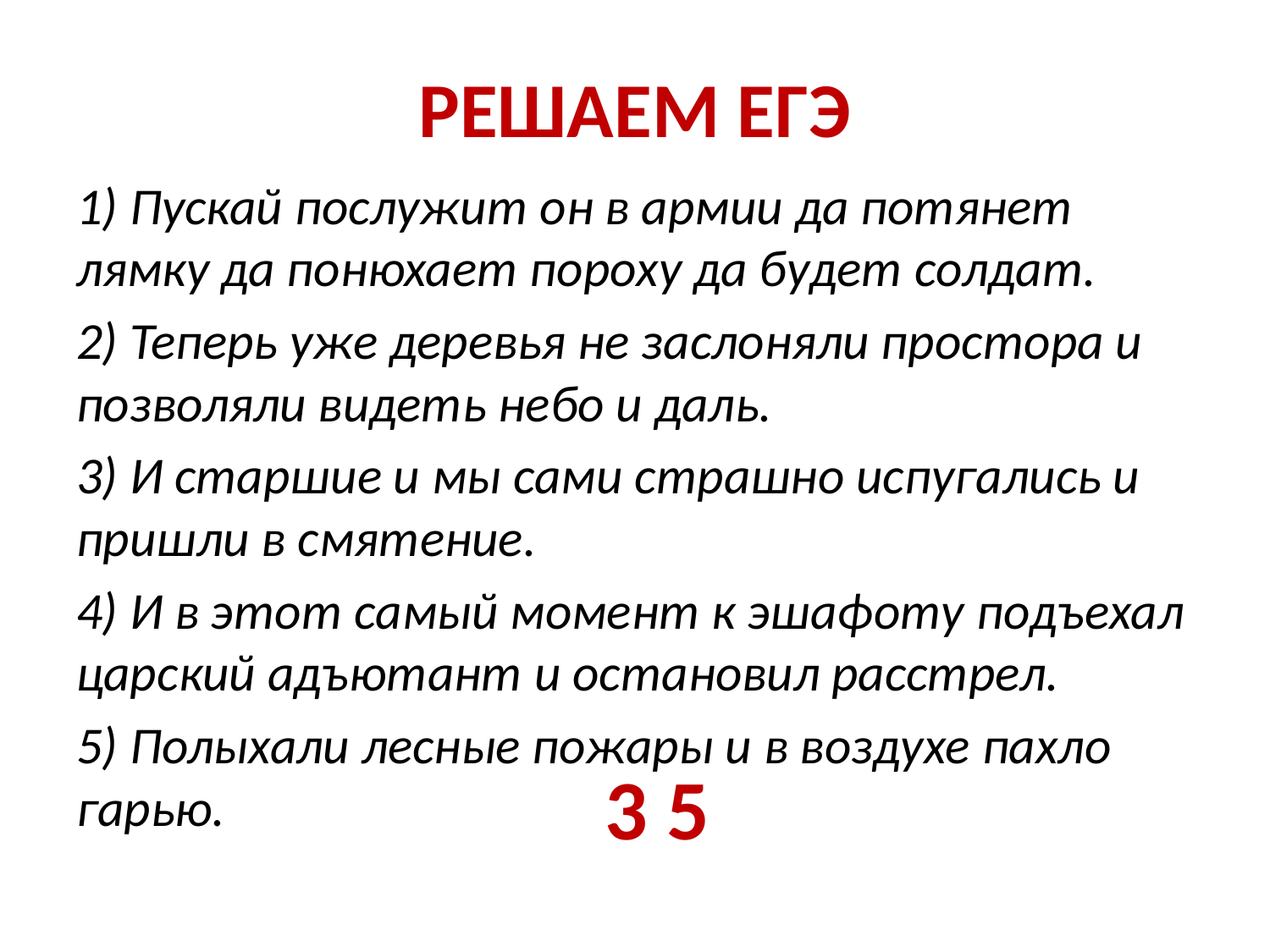

# РЕШАЕМ ЕГЭ
1) Пускай послужит он в армии да потянет лямку да понюхает пороху да будет солдат.
2) Теперь уже деревья не заслоняли простора и позволяли видеть небо и даль.
3) И старшие и мы сами страшно испугались и пришли в смятение.
4) И в этот самый момент к эшафоту подъехал царский адъютант и остановил расстрел.
5) Полыхали лесные пожары и в воздухе пахло гарью.

3 5